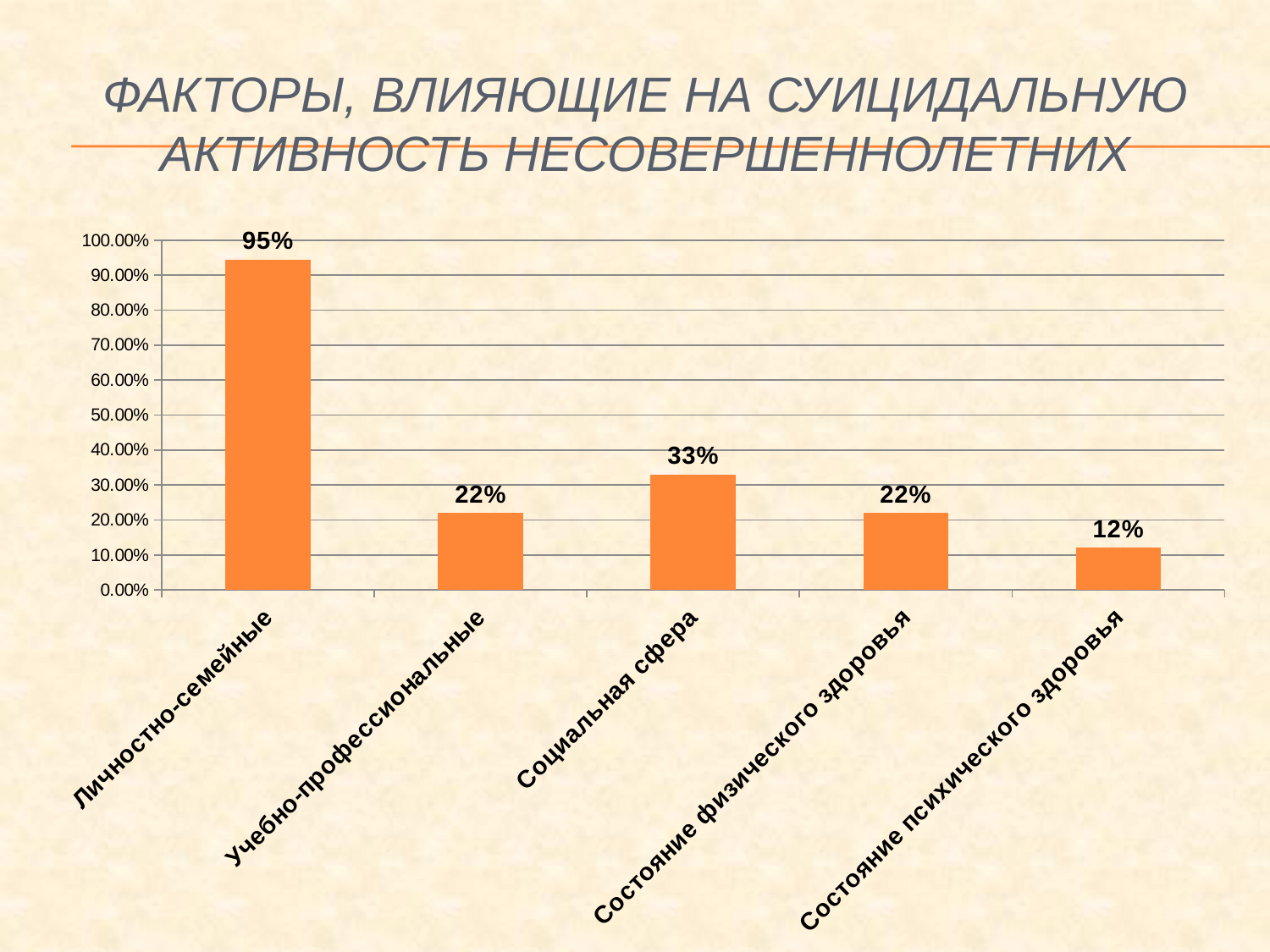

# Факторы, влияющие на суицидальную активность несовершеннолетних

### Chart

| Category |  |
|---|---|
| Личностно-семейные | 0.945 |
| Учебно-профессиональные | 0.22 |
| Социальная сфера | 0.33000000000000157 |
| Состояние физического здоровья | 0.22 |
| Состояние психического здоровья | 0.12100000000000002 |